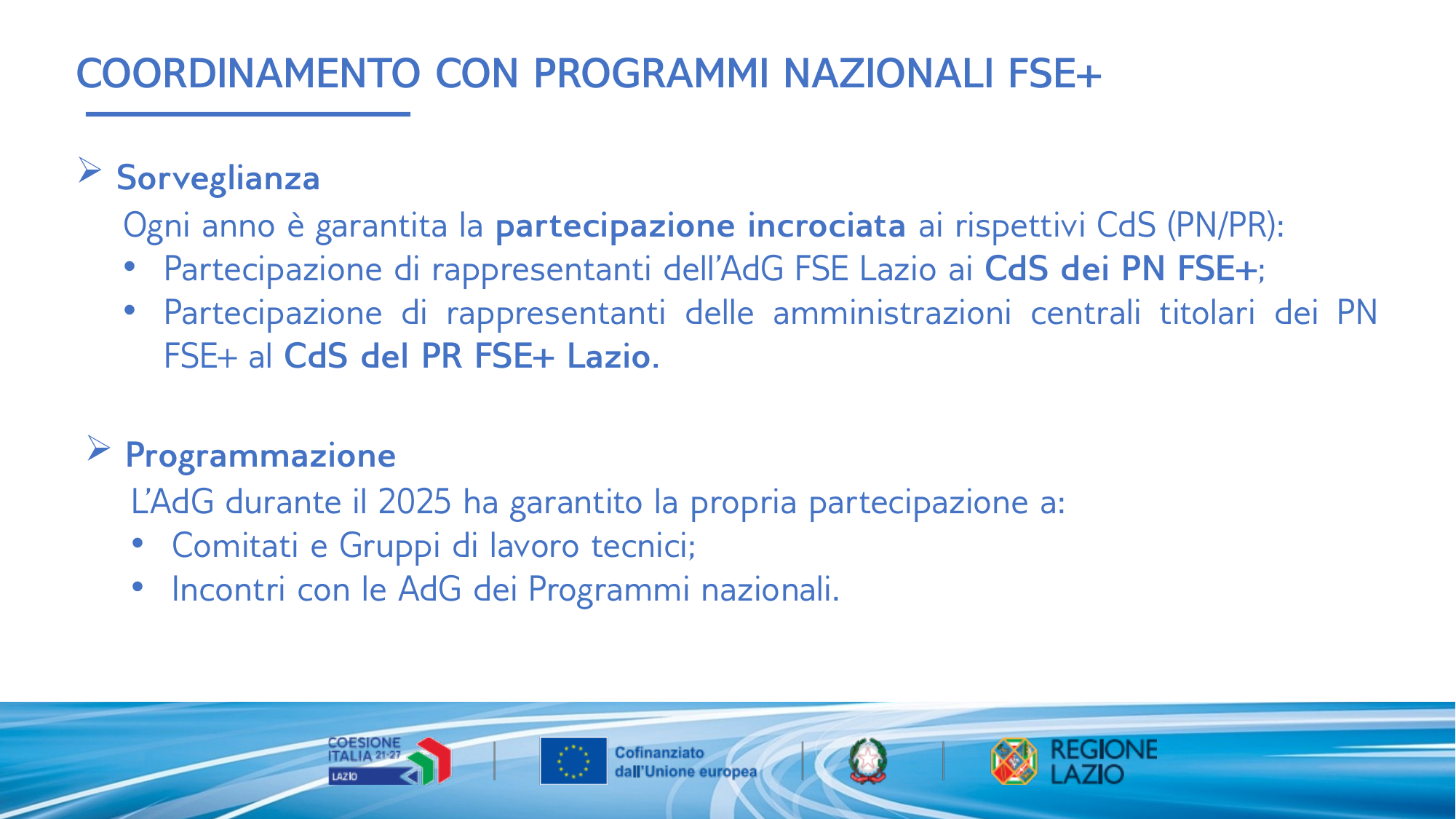

COORDINAMENTO CON PROGRAMMI NAZIONALI FSE+
Sorveglianza
Ogni anno è garantita la partecipazione incrociata ai rispettivi CdS (PN/PR):
Partecipazione di rappresentanti dell’AdG FSE Lazio ai CdS dei PN FSE+;
Partecipazione di rappresentanti delle amministrazioni centrali titolari dei PN FSE+ al CdS del PR FSE+ Lazio.
Programmazione
L’AdG durante il 2025 ha garantito la propria partecipazione a:
Comitati e Gruppi di lavoro tecnici;
Incontri con le AdG dei Programmi nazionali.